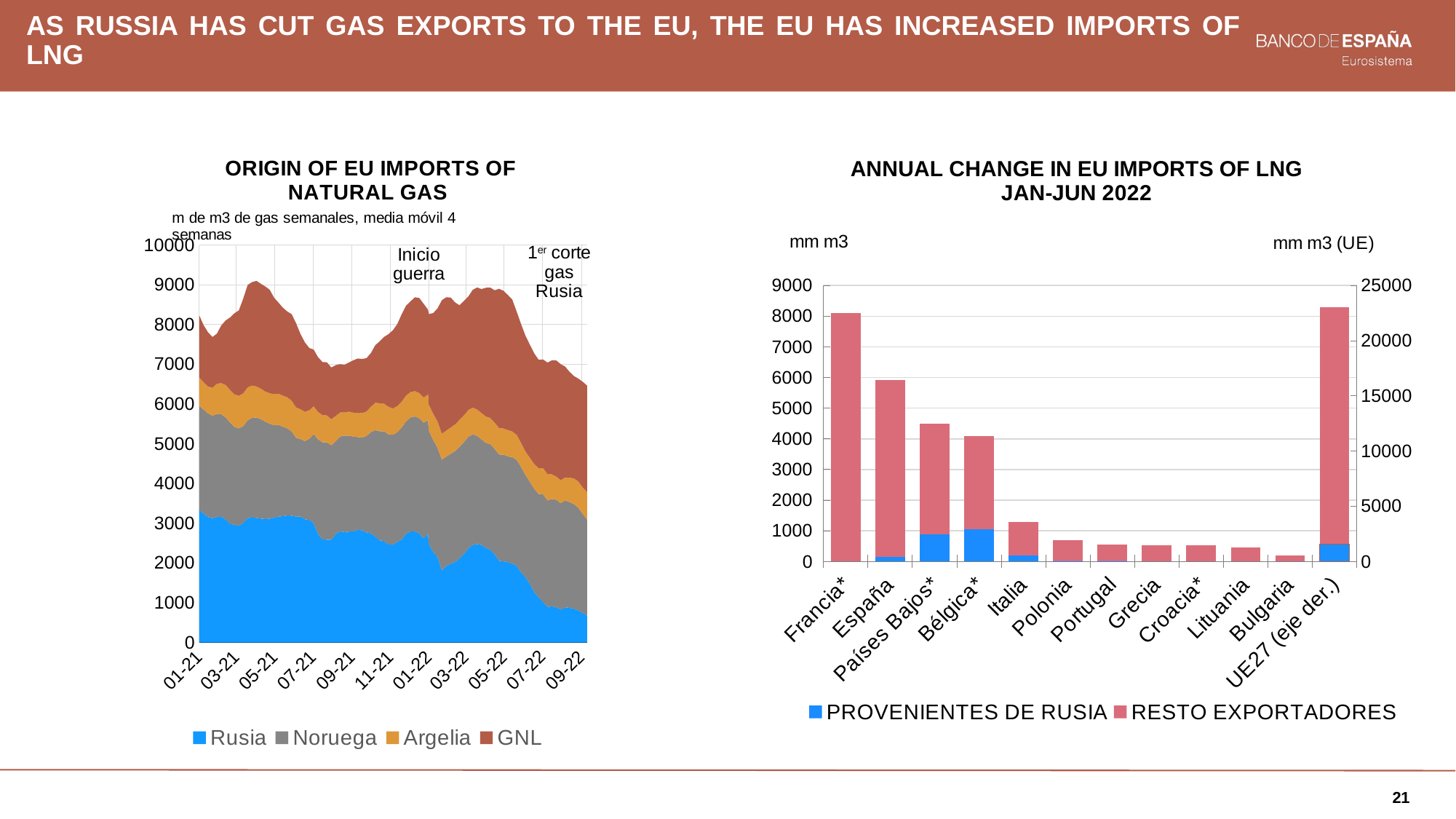

# As Russia has cut gas exports to the eu, the eu has increased imports of lng

### Chart: ORIGIN OF EU IMPORTS OF NATURAL GAS

| Category | Rusia | Noruega | Argelia | GNL |
|---|---|---|---|---|
| 43985 | 2746.9750000000004 | 2039.55 | 234.97499999999997 | 2325.975 |
| 43992 | 2751.3500000000004 | 2070.2 | 237.325 | 2082.025 |
| 43999 | 2793.55 | 2141.45 | 240.64999999999998 | 1851.2250000000001 |
| 44006 | 2939.675 | 2152.45 | 253.05 | 1726.95 |
| 44013 | 2956.25 | 2188.25 | 277.425 | 1760.7 |
| 44020 | 2878.8250000000003 | 2230.975 | 308.82500000000005 | 1809.975 |
| 44027 | 2670.925 | 2206.6 | 337.475 | 1849.1000000000001 |
| 44034 | 2424.575 | 2248.6 | 367.17499999999995 | 1827.125 |
| 44041 | 2390.2 | 2216.475 | 379.375 | 1769.7 |
| 44048 | 2455.675 | 2184.85 | 386.72499999999997 | 1651.1999999999998 |
| 44055 | 2647.425 | 2170.425 | 396.075 | 1561.1 |
| 44062 | 2864.675 | 2099.575 | 398.675 | 1527.0249999999999 |
| 44069 | 2864.5000000000005 | 2018.9 | 409.92499999999995 | 1494.325 |
| 44076 | 2820.775 | 2005.85 | 434.57500000000005 | 1475.3 |
| 44083 | 2795.0 | 2005.0 | 461.0 | 1498.25 |
| 44090 | 2774.3250000000003 | 2018.875 | 474.775 | 1493.675 |
| 44097 | 2774.7000000000003 | 2059.625 | 485.575 | 1492.5 |
| 44104 | 2876.2000000000003 | 2076.7 | 504.625 | 1517.35 |
| 44111 | 3023.825 | 2023.475 | 545.275 | 1475.4750000000001 |
| 44118 | 3148.2000000000003 | 2068.475 | 599.975 | 1546.1 |
| 44125 | 3281.55 | 2154.05 | 651.4749999999999 | 1496.9 |
| 44132 | 3337.3 | 2166.375 | 676.2 | 1535.0 |
| 44139 | 3340.775 | 2323.875 | 679.75 | 1621.15 |
| 44146 | 3382.45 | 2395.6 | 683.25 | 1607.5500000000002 |
| 44153 | 3392.2749999999996 | 2464.95 | 685.3499999999999 | 1758.05 |
| 44160 | 3423.225 | 2563.1 | 709.2749999999999 | 1852.3 |
| 44167 | 3455.85 | 2613.35 | 750.7750000000001 | 1859.2749999999999 |
| 44174 | 3472.775 | 2641.5249999999996 | 750.1999999999999 | 1920.5 |
| 44181 | 3496.95 | 2659.575 | 785.95 | 1896.725 |
| 44188 | 3498.25 | 2661.65 | 778.825 | 1745.8500000000001 |
| 44195 | 3448.4625 | 2623.8875 | 736.5 | 1669.2375 |
| 44197 | 3336.4375 | 2615.8125 | 716.925 | 1562.2875 |
| 44204 | 3243.3625 | 2618.7125 | 687.1 | 1431.9375 |
| 44211 | 3157.4124999999995 | 2609.2375 | 673.175 | 1362.8125 |
| 44218 | 3128.3750000000005 | 2578.65 | 706.675 | 1273.35 |
| 44225 | 3158.95 | 2592.9500000000003 | 758.375 | 1259.125 |
| 44232 | 3165.7999999999997 | 2575.75 | 785.25 | 1453.225 |
| 44239 | 3098.125 | 2562.2 | 819.625 | 1623.6750000000002 |
| 44246 | 2982.725 | 2554.6749999999997 | 820.625 | 1820.4999999999998 |
| 44253 | 2963.2000000000003 | 2461.5 | 820.575 | 2039.9 |
| 44260 | 2935.3500000000004 | 2451.95 | 823.625 | 2145.775 |
| 44267 | 3009.7 | 2435.975 | 825.6 | 2387.575 |
| 44274 | 3134.6749999999997 | 2459.375 | 829.05 | 2576.425 |
| 44281 | 3143.425 | 2511.175 | 810.7750000000001 | 2603.2750000000005 |
| 44288 | 3137.875 | 2522.125 | 782.4 | 2658.0 |
| 44295 | 3118.225 | 2500.7 | 768.9499999999999 | 2637.2 |
| 44302 | 3106.4 | 2451.35 | 757.0 | 2644.6000000000004 |
| 44309 | 3113.3 | 2393.775 | 765.625 | 2602.3999999999996 |
| 44316 | 3145.75 | 2319.975 | 780.7749999999999 | 2429.1749999999997 |
| 44323 | 3169.7749999999996 | 2307.775 | 784.95 | 2289.5 |
| 44330 | 3179.075 | 2252.175 | 783.5 | 2208.7999999999997 |
| 44337 | 3196.925 | 2190.875 | 782.8499999999999 | 2156.9500000000003 |
| 44344 | 3192.7749999999996 | 2118.275 | 776.05 | 2174.0249999999996 |
| 44351 | 3165.6499999999996 | 1985.3249999999998 | 764.5250000000001 | 2116.875 |
| 44358 | 3172.0249999999996 | 1947.25 | 752.225 | 1892.725 |
| 44365 | 3100.45 | 1968.375 | 737.3499999999999 | 1745.45 |
| 44372 | 3084.575 | 2039.35 | 722.425 | 1563.825 |
| 44379 | 3002.375 | 2241.075 | 701.375 | 1424.925 |
| 44386 | 2723.925 | 2391.85 | 688.825 | 1374.3249999999998 |
| 44393 | 2595.575 | 2443.6749999999997 | 682.675 | 1334.95 |
| 44400 | 2586.4 | 2450.825 | 677.0 | 1336.45 |
| 44407 | 2585.1499999999996 | 2379.325 | 657.05 | 1298.375 |
| 44414 | 2725.8749999999995 | 2338.9500000000003 | 636.125 | 1277.475 |
| 44421 | 2796.125 | 2387.5249999999996 | 602.05 | 1218.8250000000003 |
| 44428 | 2778.825 | 2426.975 | 579.95 | 1202.55 |
| 44435 | 2789.8500000000004 | 2417.5 | 603.0250000000001 | 1235.6499999999999 |
| 44442 | 2797.45 | 2383.2 | 603.325 | 1314.875 |
| 44449 | 2837.5250000000005 | 2333.25 | 607.625 | 1367.0499999999997 |
| 44456 | 2823.0499999999997 | 2334.625 | 615.7 | 1359.8500000000001 |
| 44463 | 2768.8 | 2427.375 | 617.25 | 1341.575 |
| 44470 | 2748.5000000000005 | 2547.625 | 640.275 | 1346.1499999999999 |
| 44477 | 2673.4000000000005 | 2668.3500000000004 | 687.9749999999999 | 1450.225 |
| 44484 | 2570.1 | 2746.375 | 702.6999999999999 | 1559.5500000000002 |
| 44491 | 2556.7749999999996 | 2756.0 | 700.25 | 1676.475 |
| 44498 | 2460.625 | 2778.9249999999997 | 691.25 | 1826.475 |
| 44505 | 2466.775 | 2759.3 | 663.75 | 1966.85 |
| 44512 | 2527.675 | 2765.1499999999996 | 658.825 | 2060.95 |
| 44519 | 2594.475 | 2815.95 | 652.8 | 2194.625 |
| 44526 | 2739.675 | 2828.8 | 646.225 | 2260.7 |
| 44533 | 2795.7749999999996 | 2868.425 | 639.0999999999999 | 2280.15 |
| 44540 | 2797.5 | 2891.3250000000003 | 636.15 | 2361.2 |
| 44547 | 2744.6749999999997 | 2899.975 | 632.225 | 2392.425 |
| 44554 | 2623.45 | 2907.3 | 635.5749999999999 | 2354.6499999999996 |
| 44561 | 2738.95 | 2856.9000000000005 | 648.6 | 2127.35 |
| 44562 | 2481.9500000000003 | 2854.425 | 657.5 | 2270.1 |
| 44569 | 2287.75 | 2811.15 | 663.5 | 2525.375 |
| 44576 | 2147.0750000000003 | 2755.7 | 664.375 | 2838.5249999999996 |
| 44583 | 1810.175 | 2788.9750000000004 | 658.4749999999999 | 3355.9249999999997 |
| 44590 | 1925.7 | 2753.175 | 655.0749999999999 | 3353.8 |
| 44597 | 1982.7500000000002 | 2766.7749999999996 | 662.9749999999999 | 3267.825 |
| 44604 | 2024.1750000000002 | 2791.7250000000004 | 672.3249999999999 | 3068.925 |
| 44611 | 2119.35 | 2808.2 | 676.125 | 2883.0499999999997 |
| 44618 | 2222.575 | 2819.1499999999996 | 675.375 | 2876.35 |
| 44625 | 2368.225 | 2809.5499999999997 | 671.975 | 2856.2999999999997 |
| 44632 | 2454.5 | 2785.2 | 671.6 | 2963.525 |
| 44639 | 2476.3 | 2724.95 | 664.05 | 3066.125 |
| 44646 | 2453.425 | 2656.65 | 666.3 | 3117.875 |
| 44653 | 2380.025 | 2640.5 | 666.075 | 3239.575 |
| 44660 | 2333.85 | 2655.45 | 661.9499999999999 | 3279.375 |
| 44667 | 2213.85 | 2655.0499999999997 | 665.95 | 3327.05 |
| 44674 | 2055.3250000000003 | 2677.325 | 661.125 | 3506.75 |
| 44681 | 2042.675 | 2682.95 | 657.8 | 3466.4 |
| 44688 | 2021.475 | 2660.875 | 663.2750000000001 | 3398.5 |
| 44695 | 1984.7749999999999 | 2679.1499999999996 | 645.425 | 3318.6749999999997 |
| 44702 | 1927.075 | 2664.875 | 633.625 | 3097.1 |
| 44709 | 1761.9750000000001 | 2654.9500000000003 | 608.0999999999999 | 2985.175 |
| 44716 | 1640.675 | 2572.6 | 593.9749999999999 | 2909.2 |
| 44723 | 1472.1999999999998 | 2568.25 | 607.025 | 2844.6250000000005 |
| 44730 | 1268.9 | 2594.125 | 626.0 | 2782.625 |
| 44737 | 1132.1999999999998 | 2605.8999999999996 | 649.475 | 2726.075 |
| 44744 | 1018.775 | 2711.1 | 659.7750000000001 | 2732.375 |
| 44751 | 893.5999999999999 | 2678.5249999999996 | 666.775 | 2803.3999999999996 |
| 44758 | 911.6500000000001 | 2701.775 | 617.85 | 2870.3500000000004 |
| 44765 | 884.675 | 2707.25 | 583.4749999999999 | 2922.0249999999996 |
| 44772 | 828.8499999999999 | 2676.525 | 578.5250000000001 | 2920.3499999999995 |
| 44779 | 888.175 | 2689.175 | 575.55 | 2790.875 |
| 44786 | 872.1 | 2661.875 | 611.85 | 2664.575 |
| 44793 | 849.5250000000001 | 2629.7 | 650.2 | 2576.175 |
| 44800 | 805.375 | 2589.3 | 660.8499999999999 | 2585.35 |
| 44807 | 740.6 | 2494.525 | 670.9 | 2654.5 |
| 44814 | 675.625 | 2416.1000000000004 | 690.625 | 2682.375 |

### Chart: ANNUAL CHANGE IN EU IMPORTS OF LNG
JAN-JUN 2022

| Category | PROVENIENTES DE RUSIA | RESTO EXPORTADORES | PROVENIENTES DE RUSIA | RESTO EXPORTADORES |
|---|---|---|---|---|
| Francia* | 0.0 | 8091.785999999998 | None | None |
| España | 158.32999999999993 | 5755.244 | None | None |
| Países Bajos* | 886.3330000000003 | 3610.8109999999997 | None | None |
| Bélgica* | 1055.2999999999997 | 3028.2 | None | None |
| Italia | 193.0 | 1090.0 | None | None |
| Polonia | 1.718999999999994 | 693.527 | None | None |
| Portugal | 6.97199999999998 | 552.7800000000007 | None | None |
| Grecia | 0.0 | 535.55 | None | None |
| Croacia* | 0.0 | 526.7 | None | None |
| Lituania | 0.0 | 449.10000000000014 | None | None |
| Bulgaria | 0.0 | 197.655 | None | None |
| UE27 (eje der.) | None | None | 1590.009 | 21413.100000000013 |
21